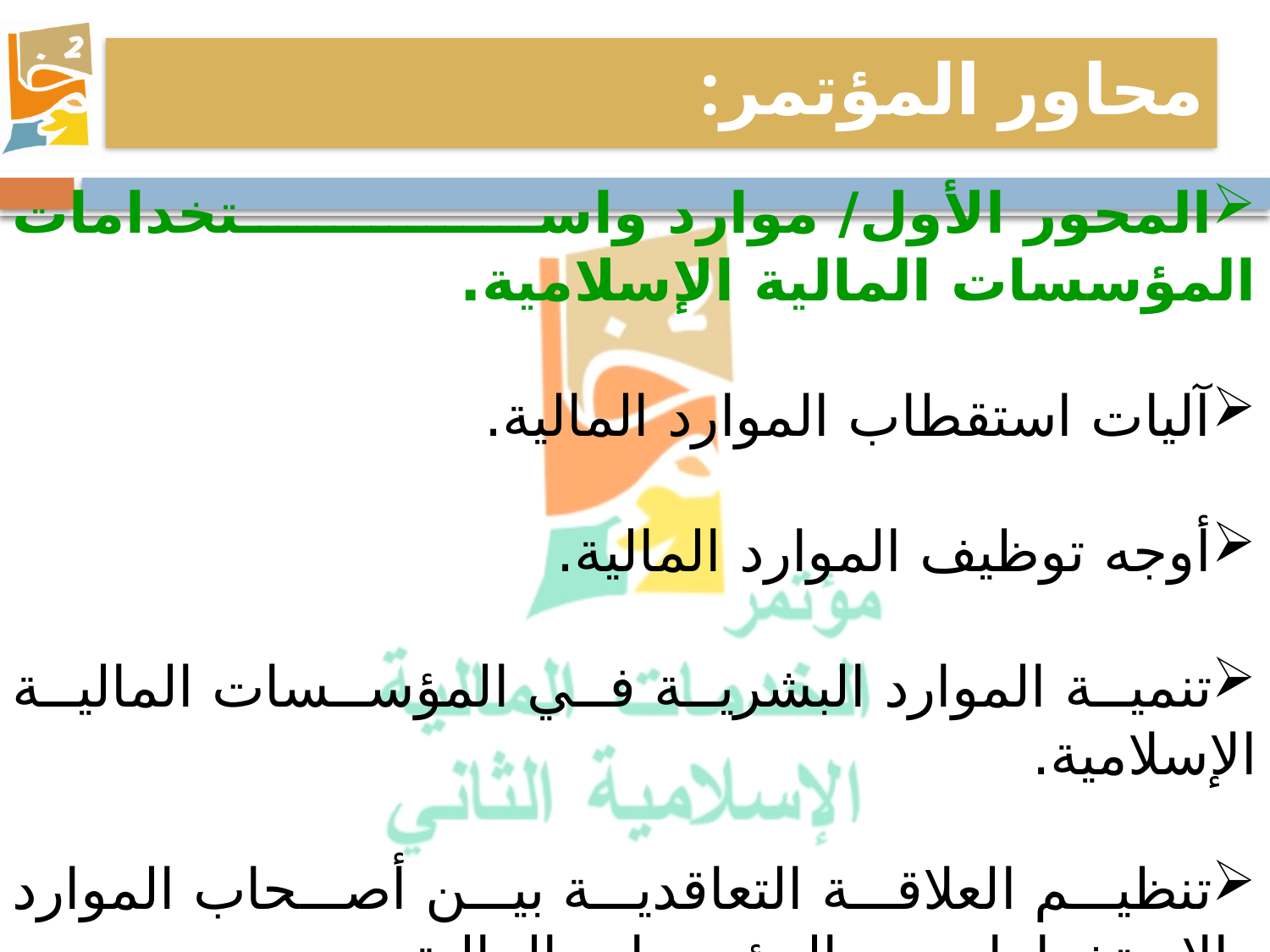

محاور المؤتمر:
المحور الأول/ موارد واستخدامات المؤسسات المالية الإسلامية.

آليات استقطاب الموارد المالية.

أوجه توظيف الموارد المالية.

تنمية الموارد البشرية في المؤسسات المالية الإسلامية.

تنظيم العلاقة التعاقدية بين أصحاب الموارد والاستخدامات مع المؤسسات المالية.